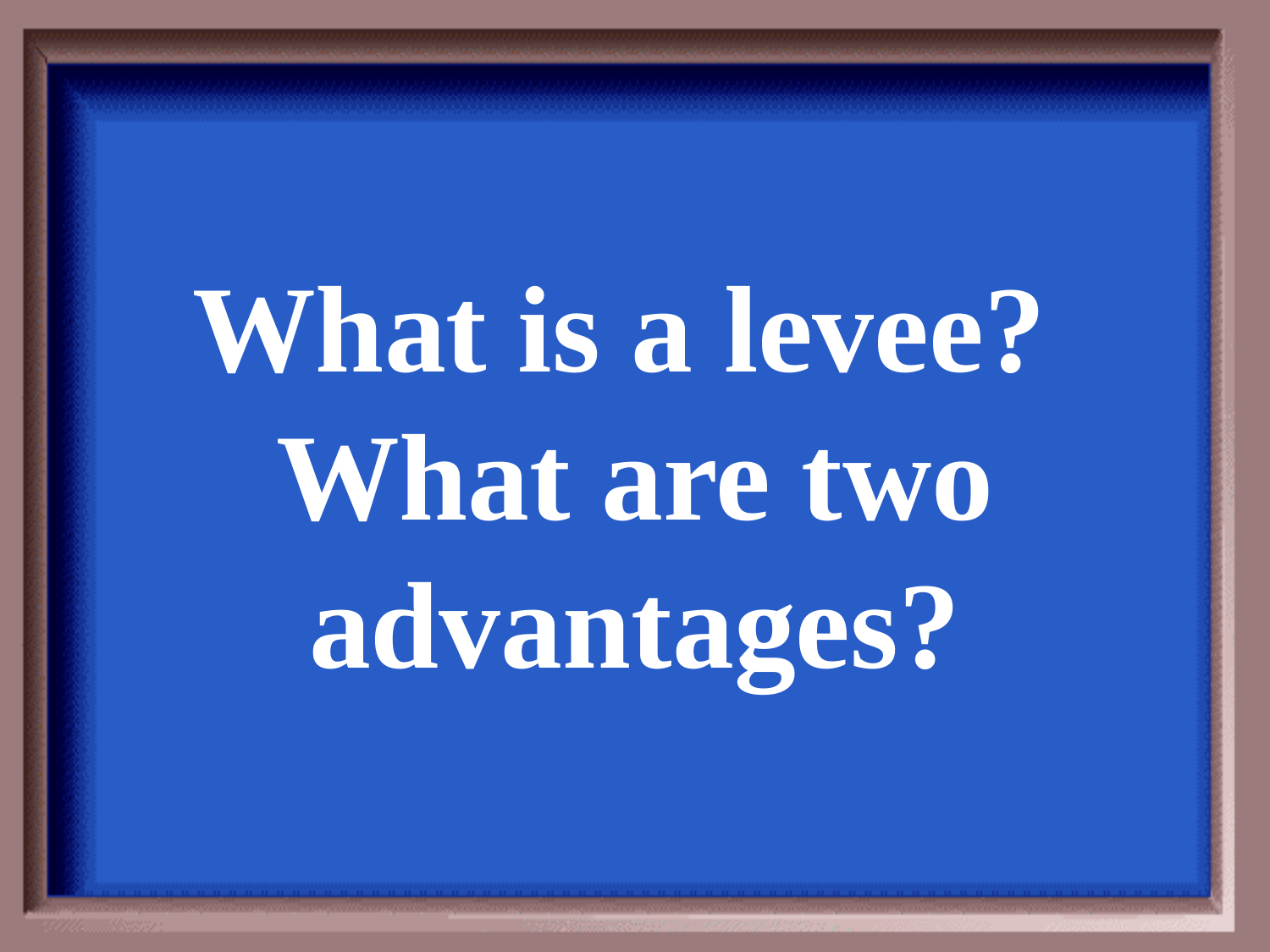

What is a levee?  What are two advantages?